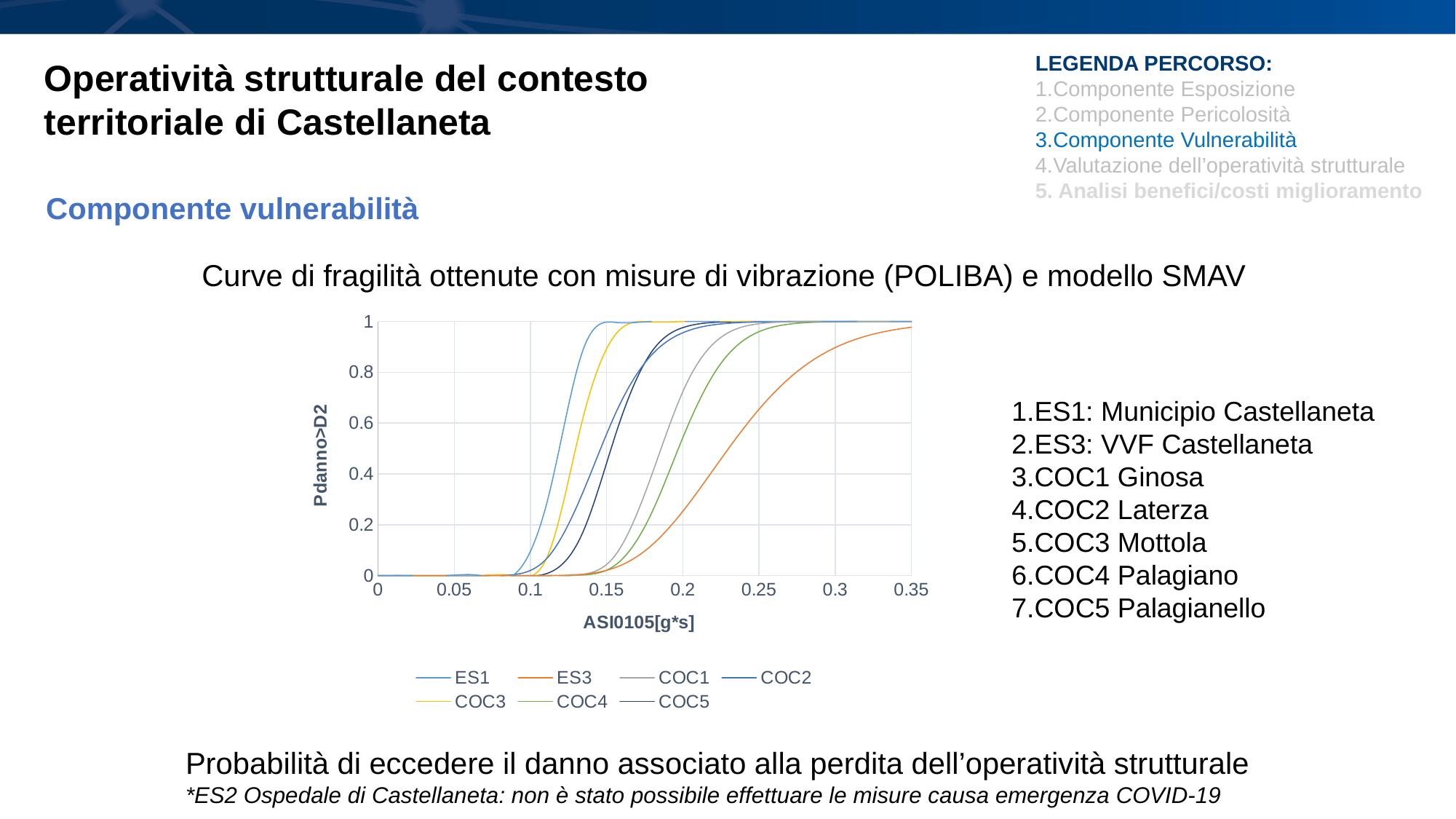

LEGENDA PERCORSO:
1.Componente Esposizione
2.Componente Pericolosità
3.Componente Vulnerabilità
4.Valutazione dell’operatività strutturale
5. Analisi benefici/costi miglioramento
Operatività strutturale del contesto territoriale di Castellaneta
Componente vulnerabilità
Curve di fragilità ottenute con misure di vibrazione (POLIBA) e modello SMAV

### Chart

| Category | ES1 | ES3 |  |  |  |  |  |
|---|---|---|---|---|---|---|---|
1.ES1: Municipio Castellaneta
2.ES3: VVF Castellaneta
3.COC1 Ginosa
4.COC2 Laterza
5.COC3 Mottola
6.COC4 Palagiano
7.COC5 Palagianello
Probabilità di eccedere il danno associato alla perdita dell’operatività strutturale
*ES2 Ospedale di Castellaneta: non è stato possibile effettuare le misure causa emergenza COVID-19